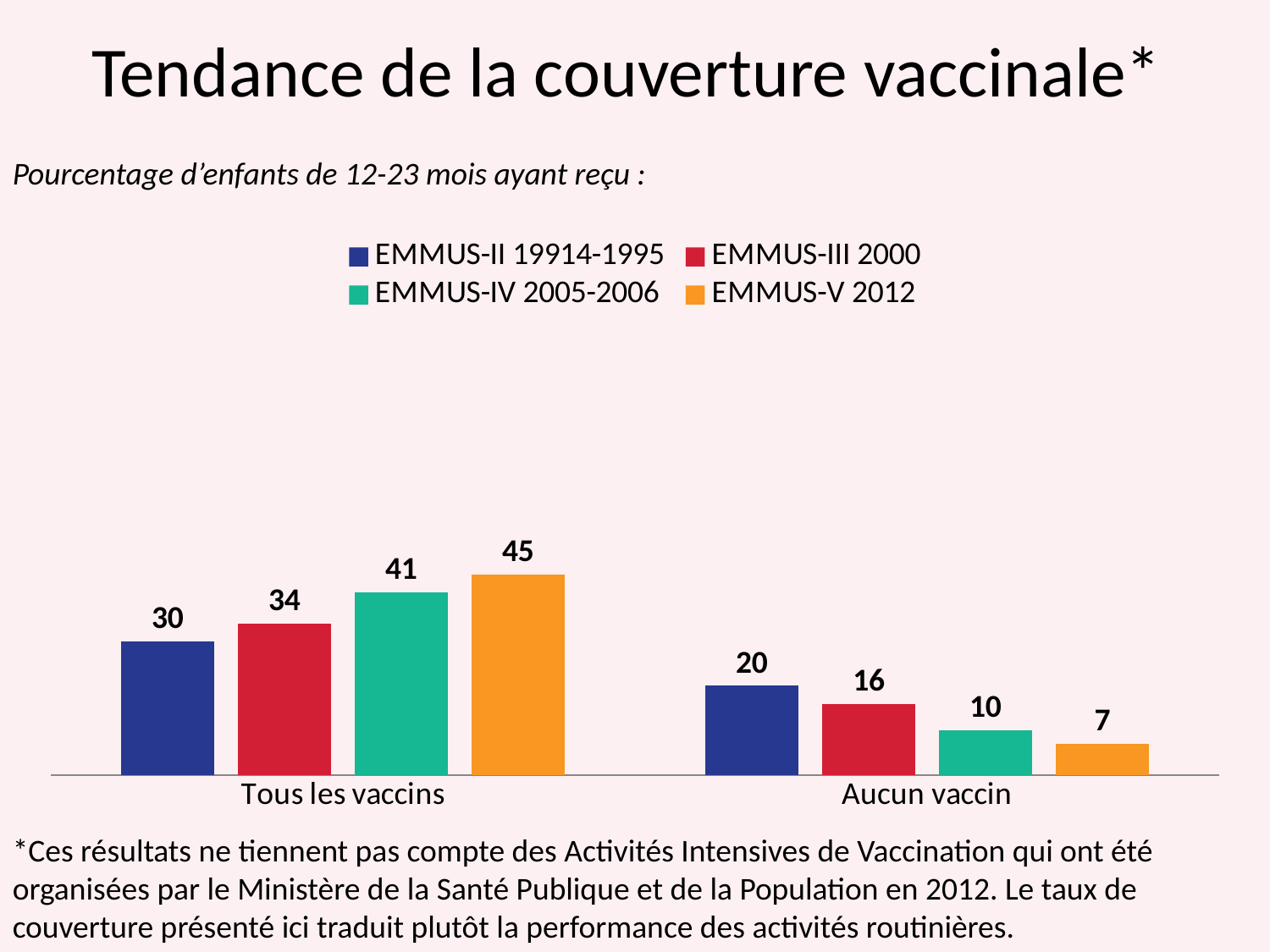

# Tendance de la couverture vaccinale*
Pourcentage d’enfants de 12-23 mois ayant reçu :

### Chart

| Category | EMMUS-II 19914-1995 | EMMUS-III 2000 | EMMUS-IV 2005-2006 | EMMUS-V 2012 |
|---|---|---|---|---|
| Tous les vaccins | 30.0 | 34.0 | 41.0 | 45.0 |
| Aucun vaccin | 20.0 | 16.0 | 10.0 | 7.0 |
*Ces résultats ne tiennent pas compte des Activités Intensives de Vaccination qui ont été organisées par le Ministère de la Santé Publique et de la Population en 2012. Le taux de couverture présenté ici traduit plutôt la performance des activités routinières.